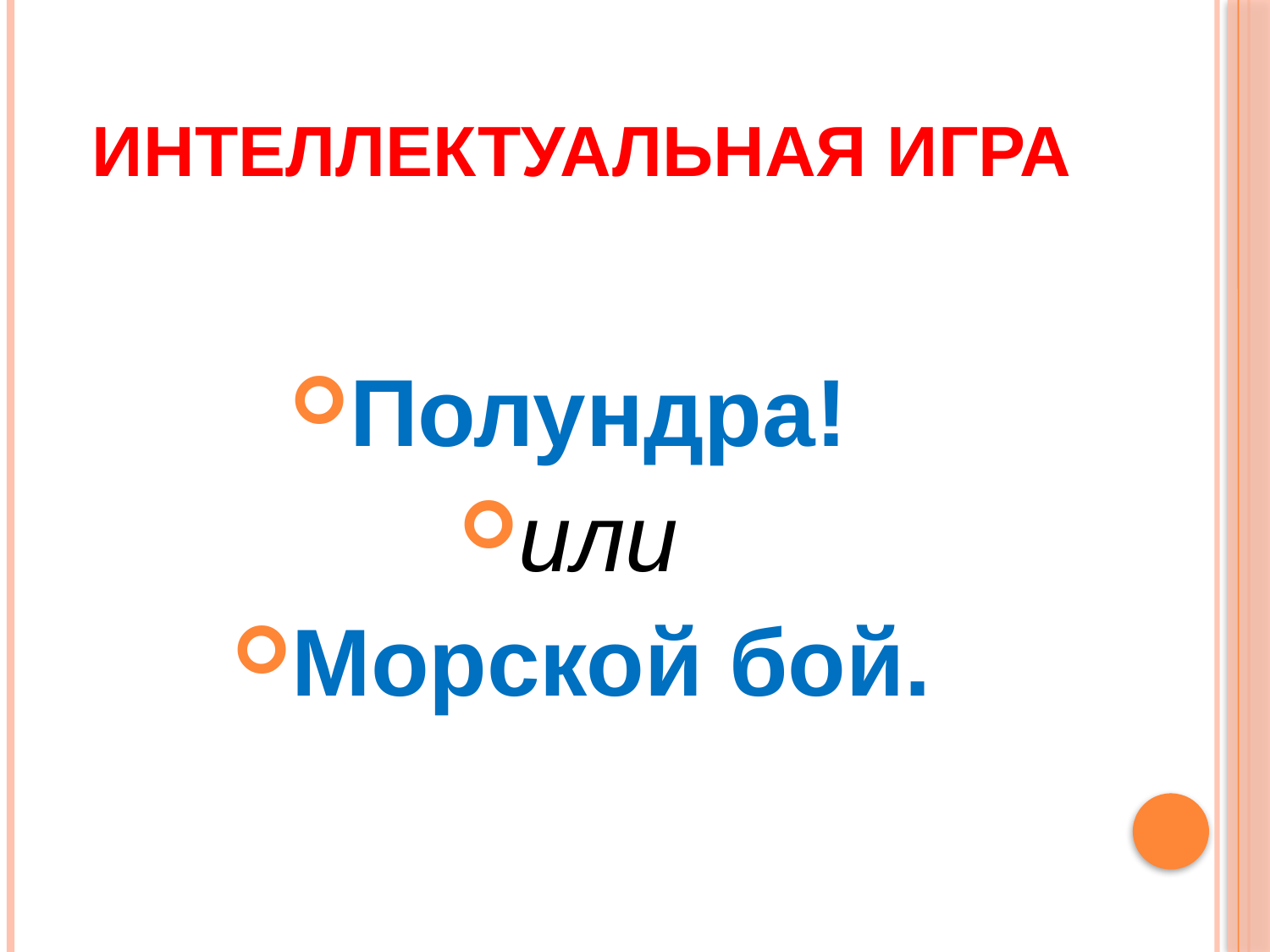

# Интеллектуальная игра

Полундра!
или
Морской бой.